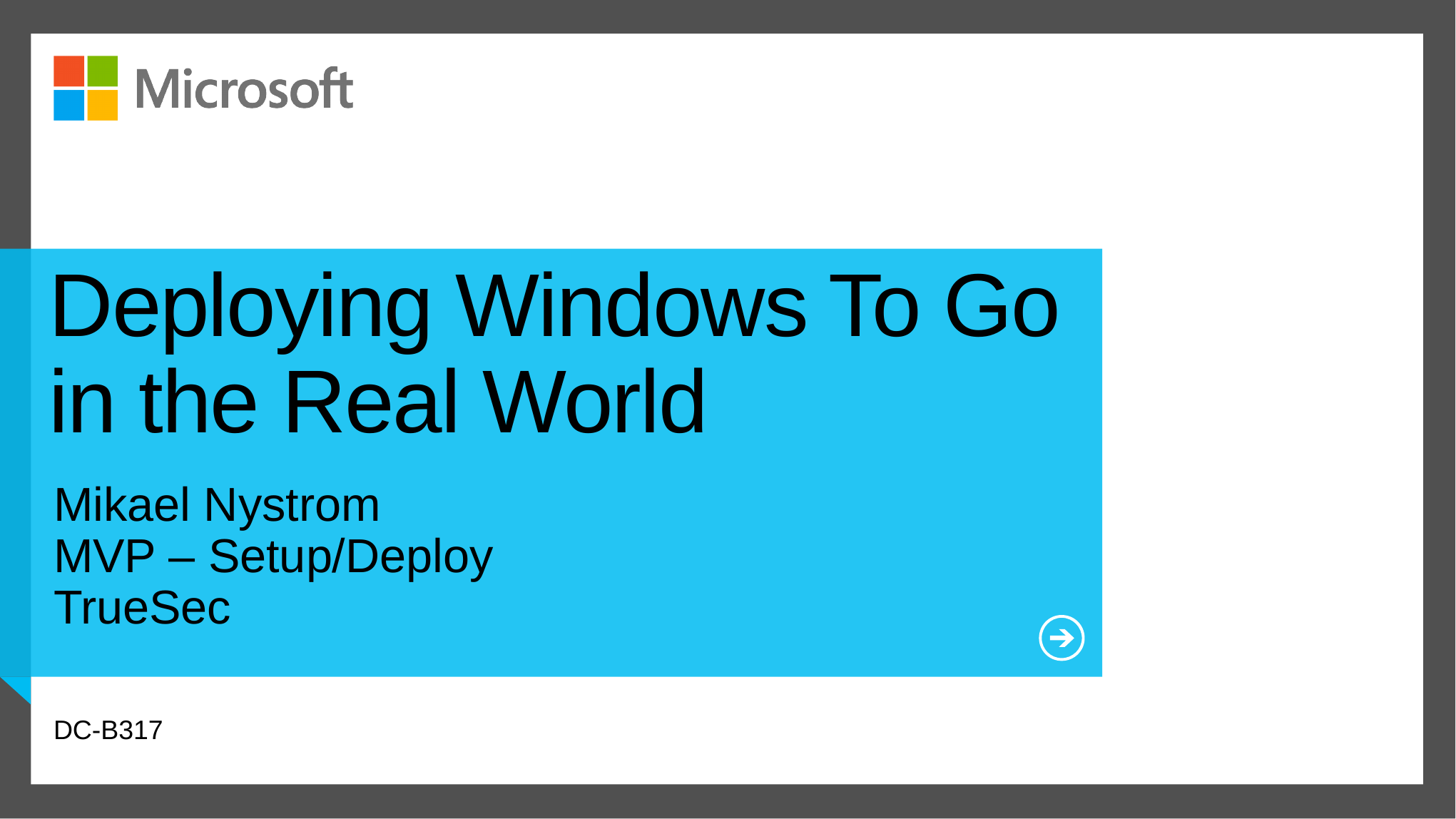

# Deploying Windows To Go in the Real World
Mikael Nystrom
MVP – Setup/Deploy
TrueSec
DC-B317